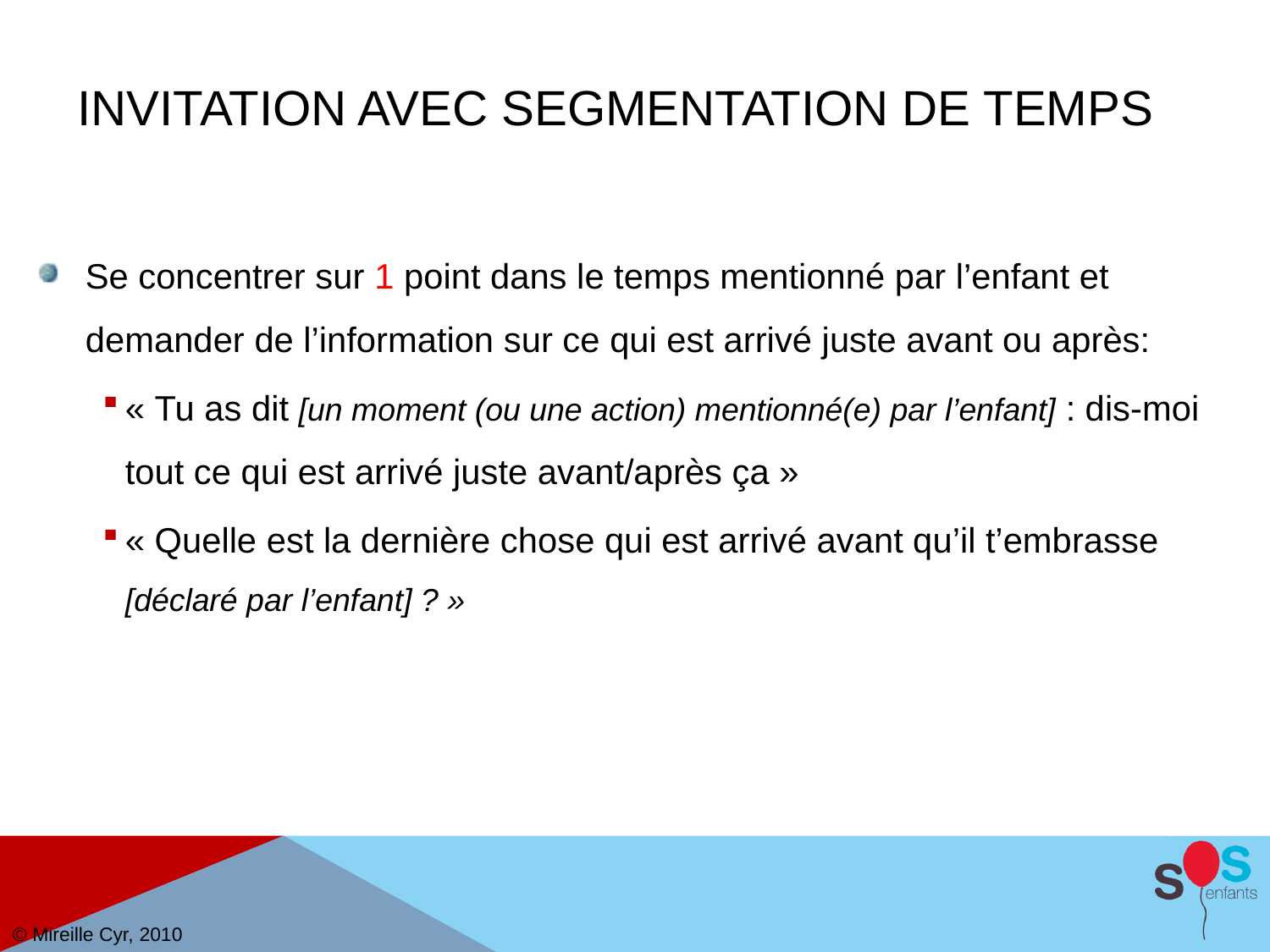

# Invitation avec segmentation de temps
Se concentrer sur 1 point dans le temps mentionné par l’enfant et demander de l’information sur ce qui est arrivé juste avant ou après:
« Tu as dit [un moment (ou une action) mentionné(e) par l’enfant] : dis-moi tout ce qui est arrivé juste avant/après ça »
« Quelle est la dernière chose qui est arrivé avant qu’il t’embrasse [déclaré par l’enfant] ? »

© Mireille Cyr, 2010